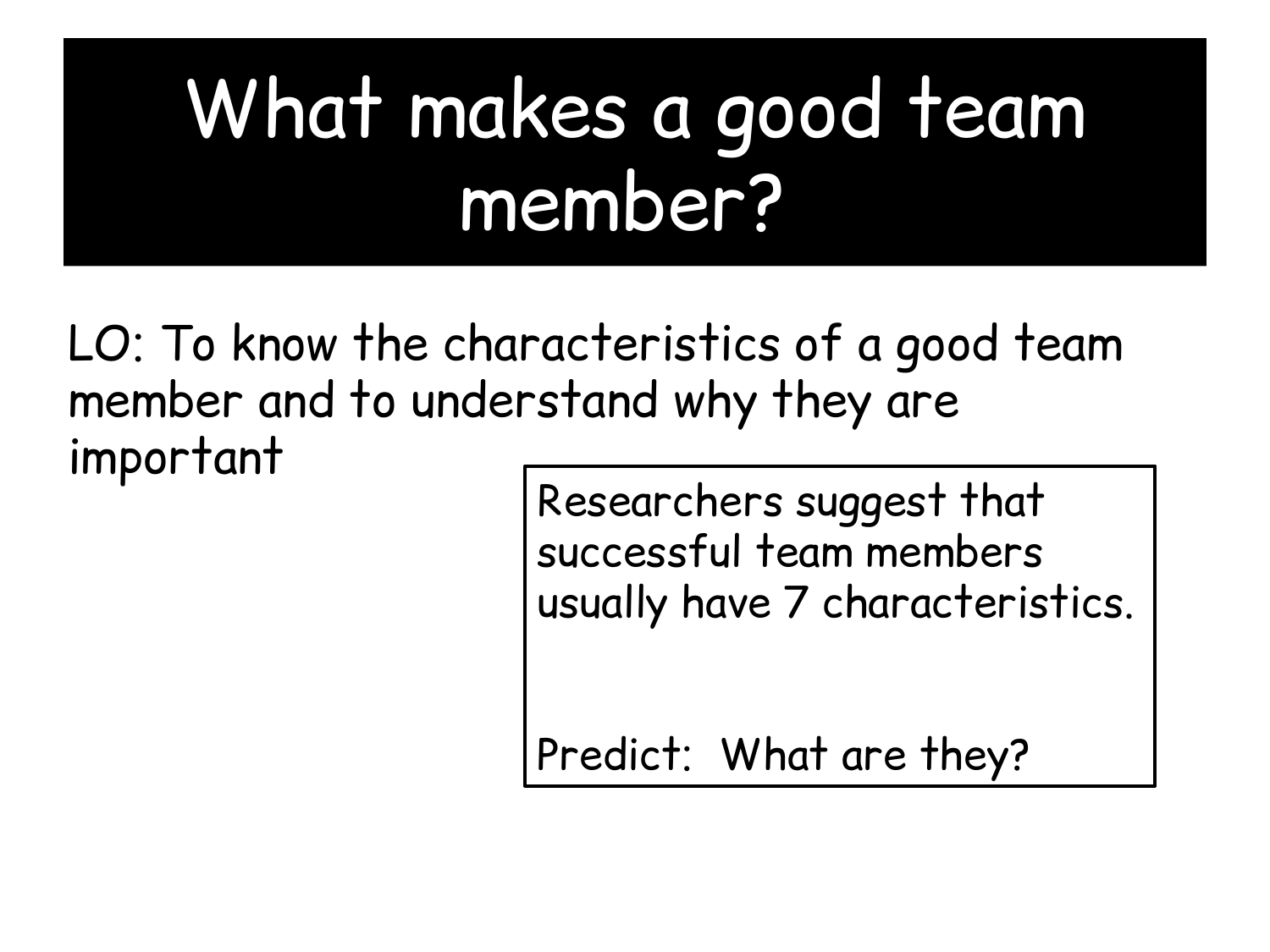

# What makes a good team member?
LO: To know the characteristics of a good team member and to understand why they are important

Researchers suggest that successful team members usually have 7 characteristics.

Predict:  What are they?